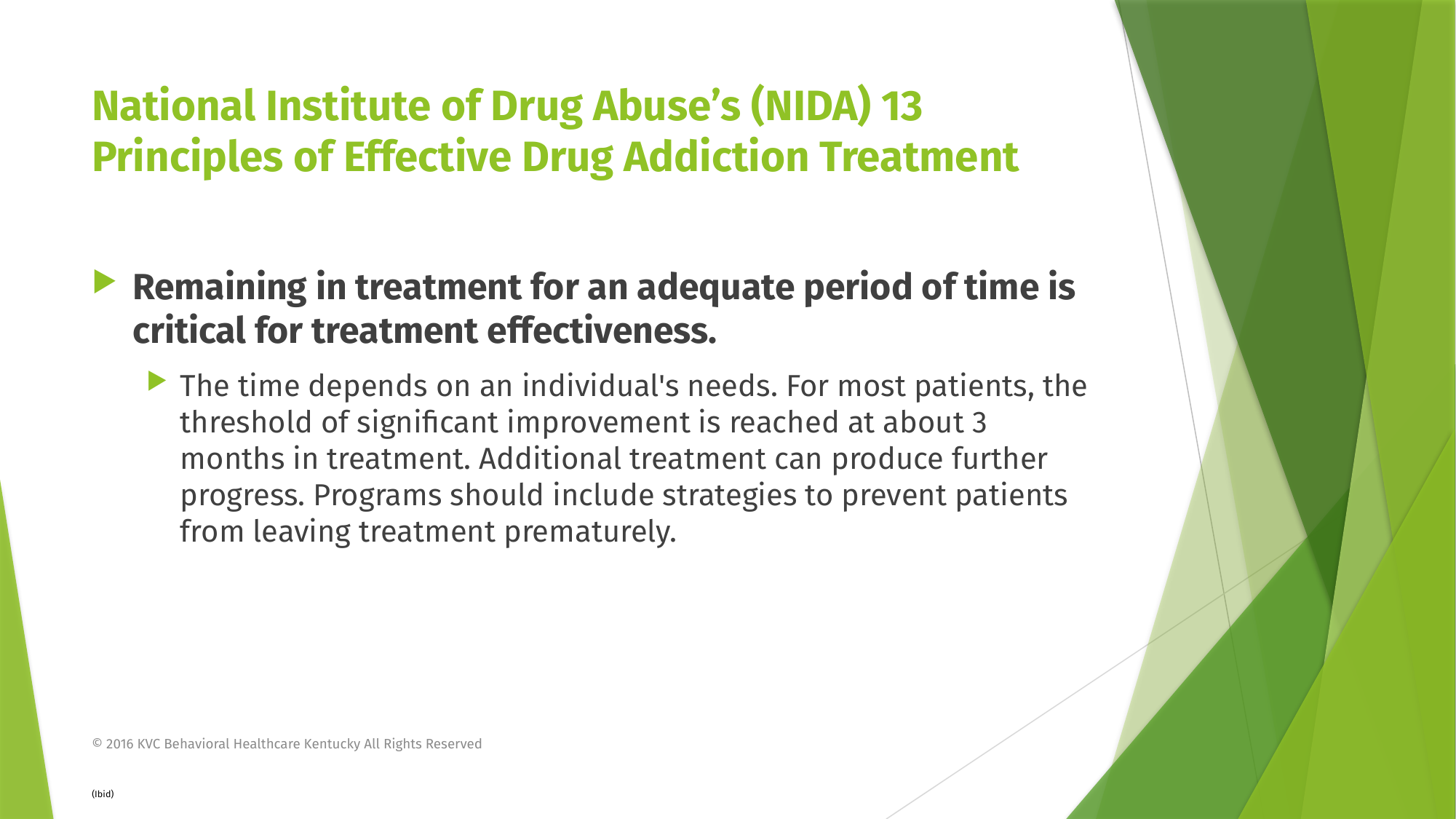

# National Institute of Drug Abuse’s (NIDA) 13 Principles of Effective Drug Addiction Treatment
Remaining in treatment for an adequate period of time is critical for treatment effectiveness.
The time depends on an individual's needs. For most patients, the threshold of significant improvement is reached at about 3 months in treatment. Additional treatment can produce further progress. Programs should include strategies to prevent patients from leaving treatment prematurely.

© 2016 KVC Behavioral Healthcare Kentucky All Rights Reserved
(Ibid)